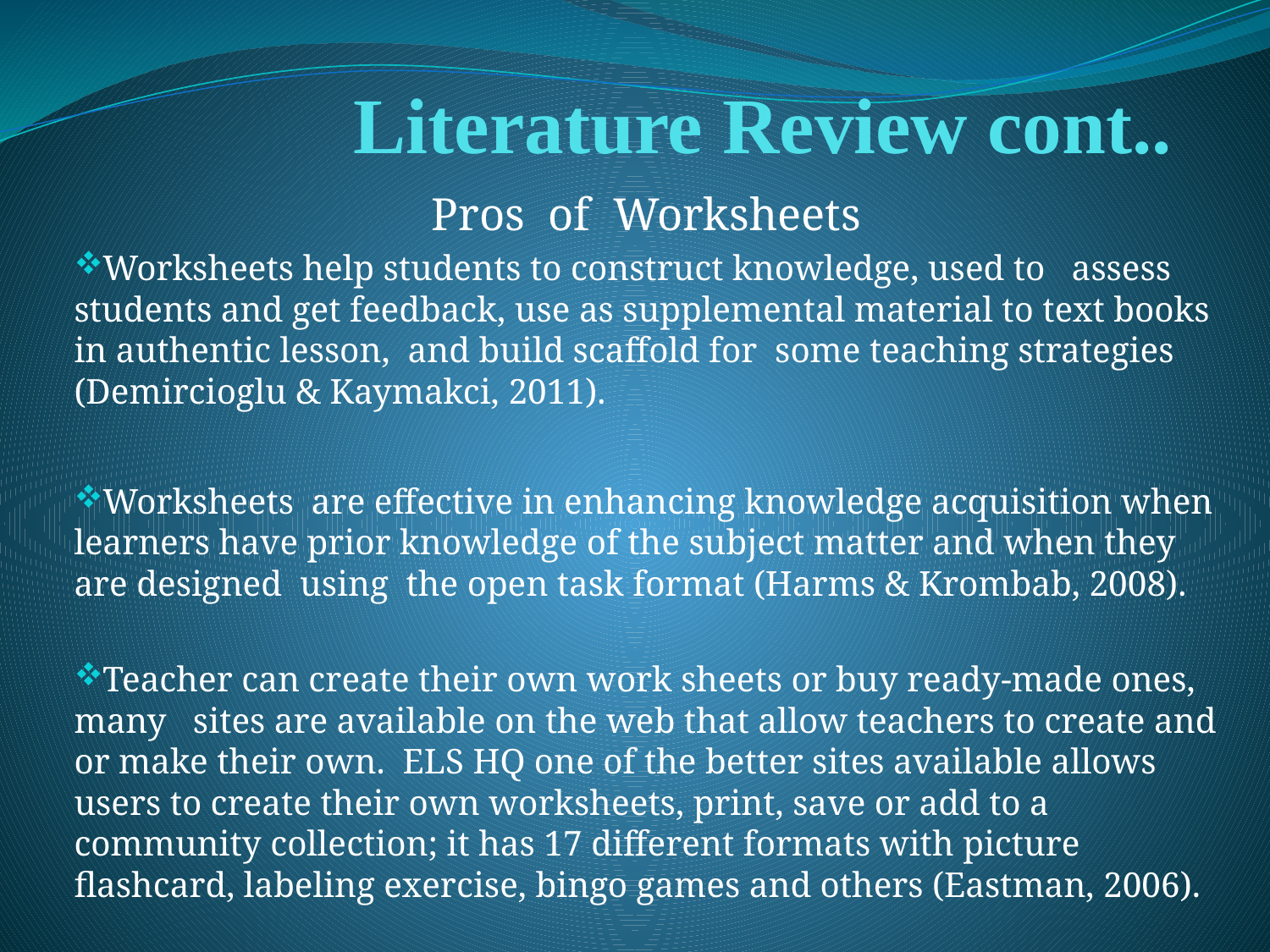

# Literature Review cont..
Pros  of  Worksheets
Worksheets help students to construct knowledge, used to   assess students and get feedback, use as supplemental material to text books in authentic lesson,  and build scaffold for  some teaching strategies (Demircioglu & Kaymakci, 2011).

Worksheets  are effective in enhancing knowledge acquisition when learners have prior knowledge of the subject matter and when they are designed  using  the open task format (Harms & Krombab, 2008).

Teacher can create their own work sheets or buy ready-made ones, many   sites are available on the web that allow teachers to create and or make their own.  ELS HQ one of the better sites available allows users to create their own worksheets, print, save or add to a community collection; it has 17 different formats with picture flashcard, labeling exercise, bingo games and others (Eastman, 2006).